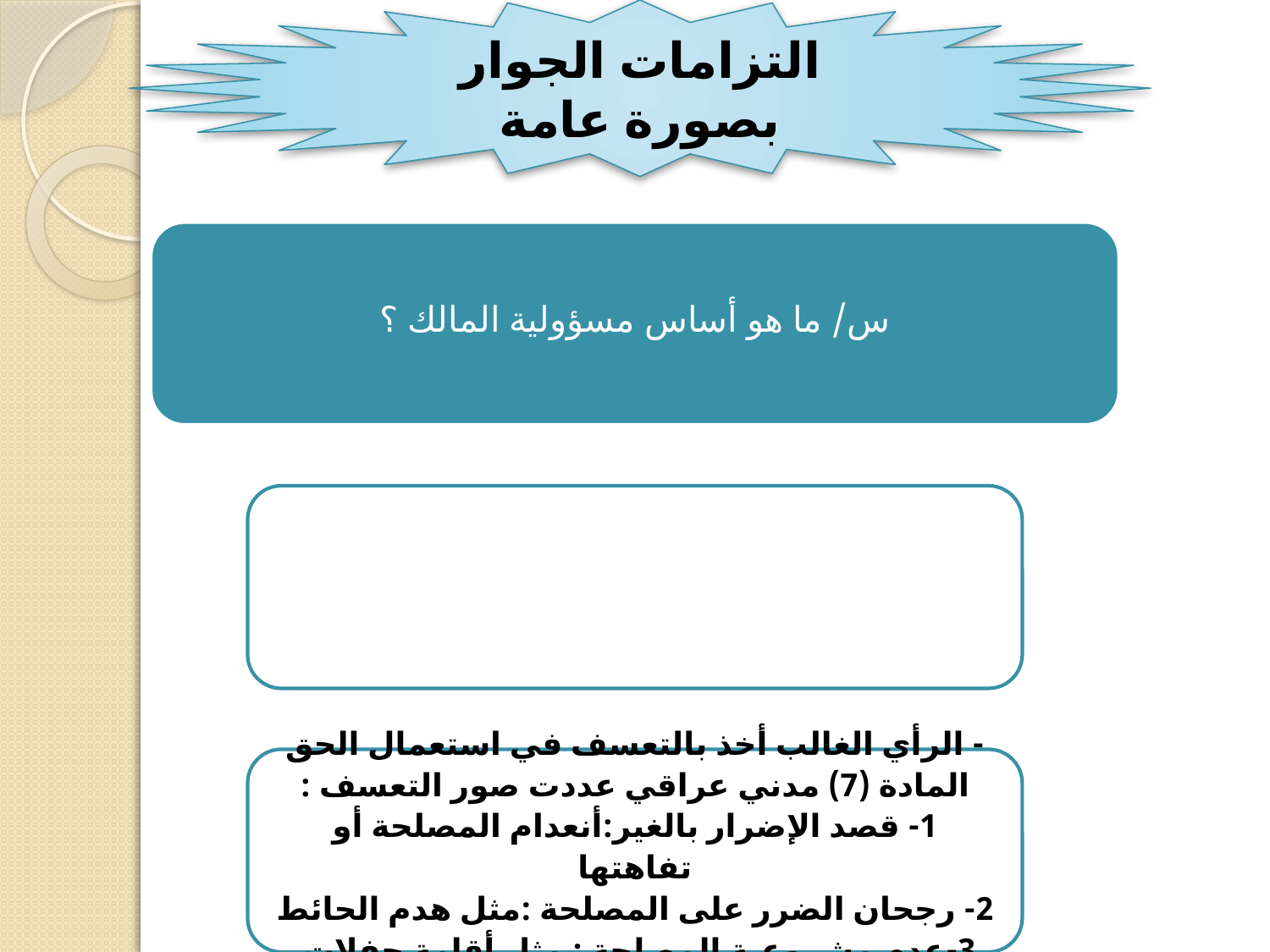

التزامات الجوار بصورة عامة
#
س/ ما هو أساس مسؤولية المالك ؟
- الرأي الغالب أخذ بالتعسف في استعمال الحق
2- رجحان الضرر على المصلحة :مثل هدم الحائط